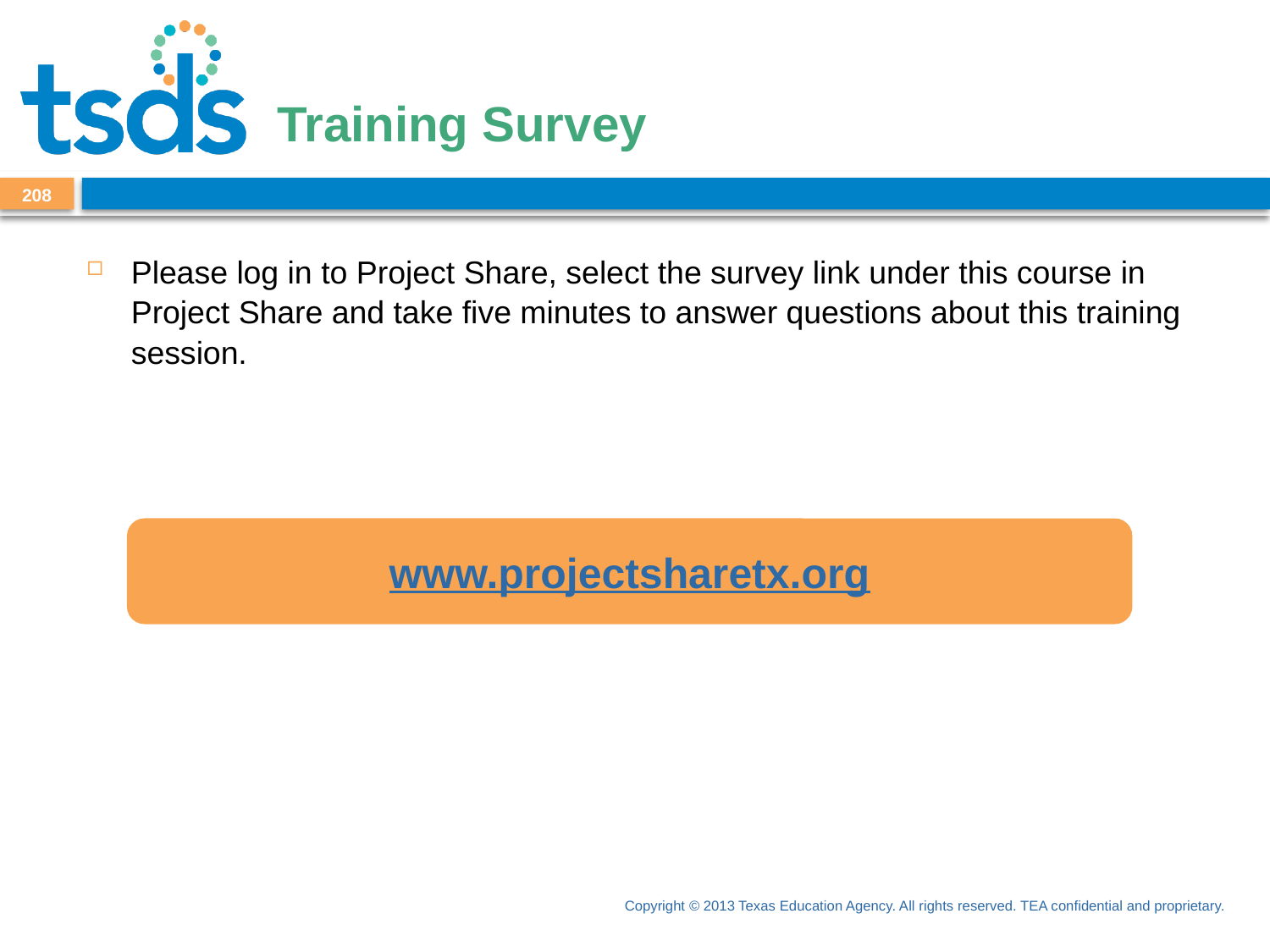

# Training Survey
208
Please log in to Project Share, select the survey link under this course in Project Share and take five minutes to answer questions about this training session.
www.projectsharetx.org